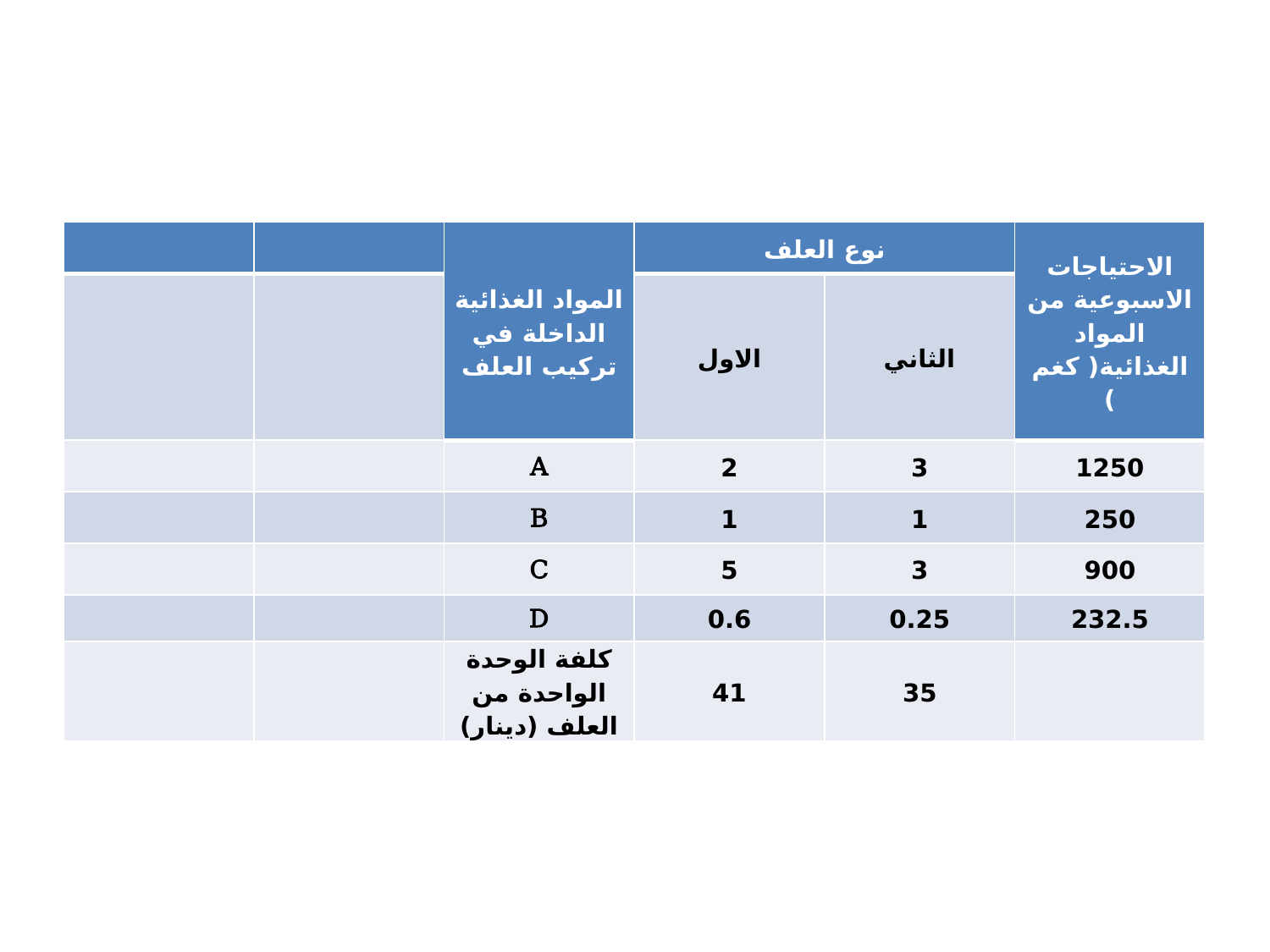

#
|  |  | المواد الغذائية الداخلة في تركيب العلف | نوع العلف |  | الاحتياجات الاسبوعية من المواد الغذائية( كغم ) |
| --- | --- | --- | --- | --- | --- |
|  |  |  | الاول | الثاني |  |
|  |  | A | 2 | 3 | 1250 |
|  |  | B | 1 | 1 | 250 |
|  |  | C | 5 | 3 | 900 |
|  |  | D | 0.6 | 0.25 | 232.5 |
|  |  | كلفة الوحدة الواحدة من العلف (دينار) | 41 | 35 |  |